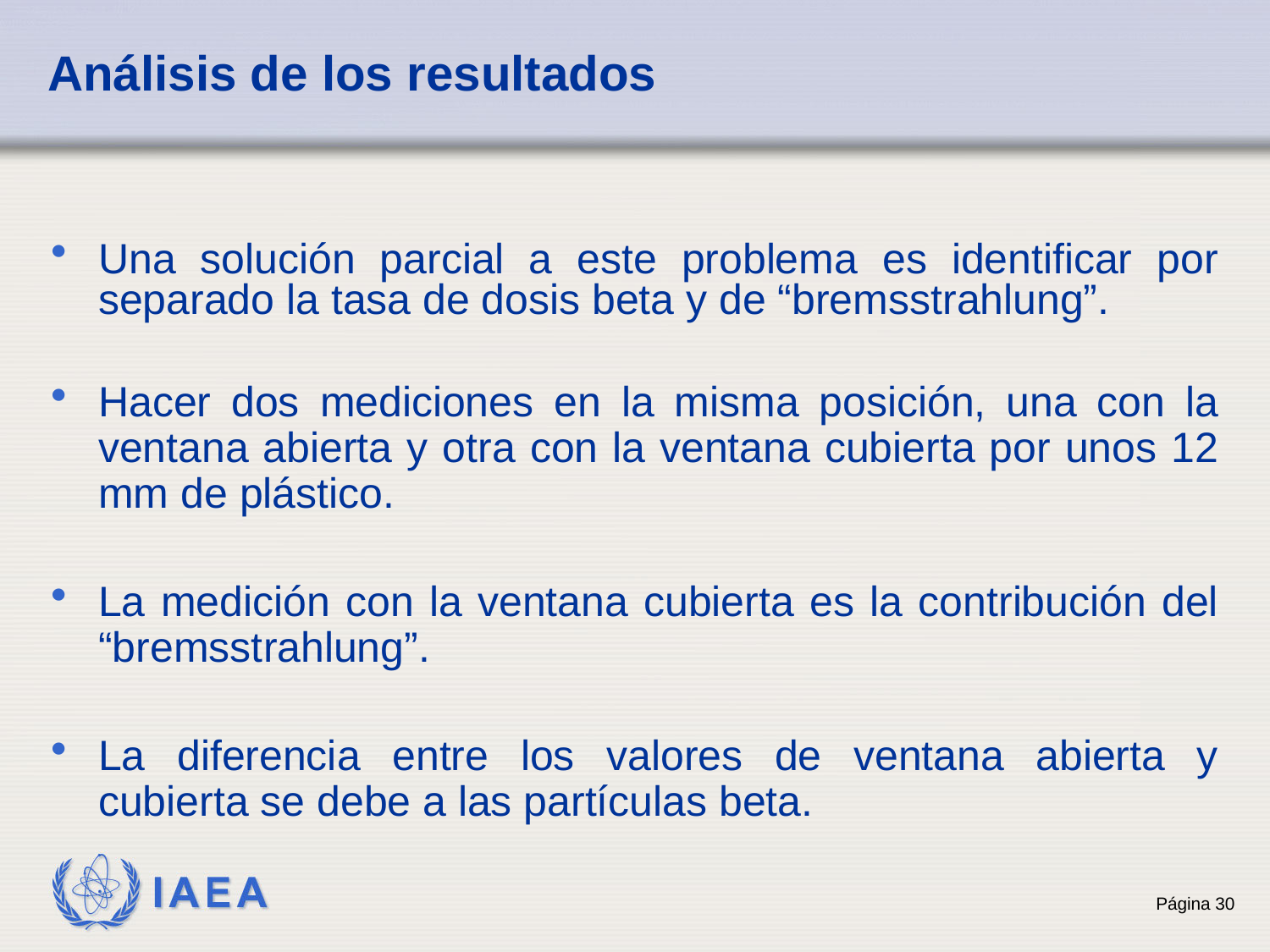

# Análisis de los resultados

Una solución parcial a este problema es identificar por separado la tasa de dosis beta y de “bremsstrahlung”.

Hacer dos mediciones en la misma posición, una con la ventana abierta y otra con la ventana cubierta por unos 12 mm de plástico.

La medición con la ventana cubierta es la contribución del “bremsstrahlung”.

La diferencia entre los valores de ventana abierta y cubierta se debe a las partículas beta.

30